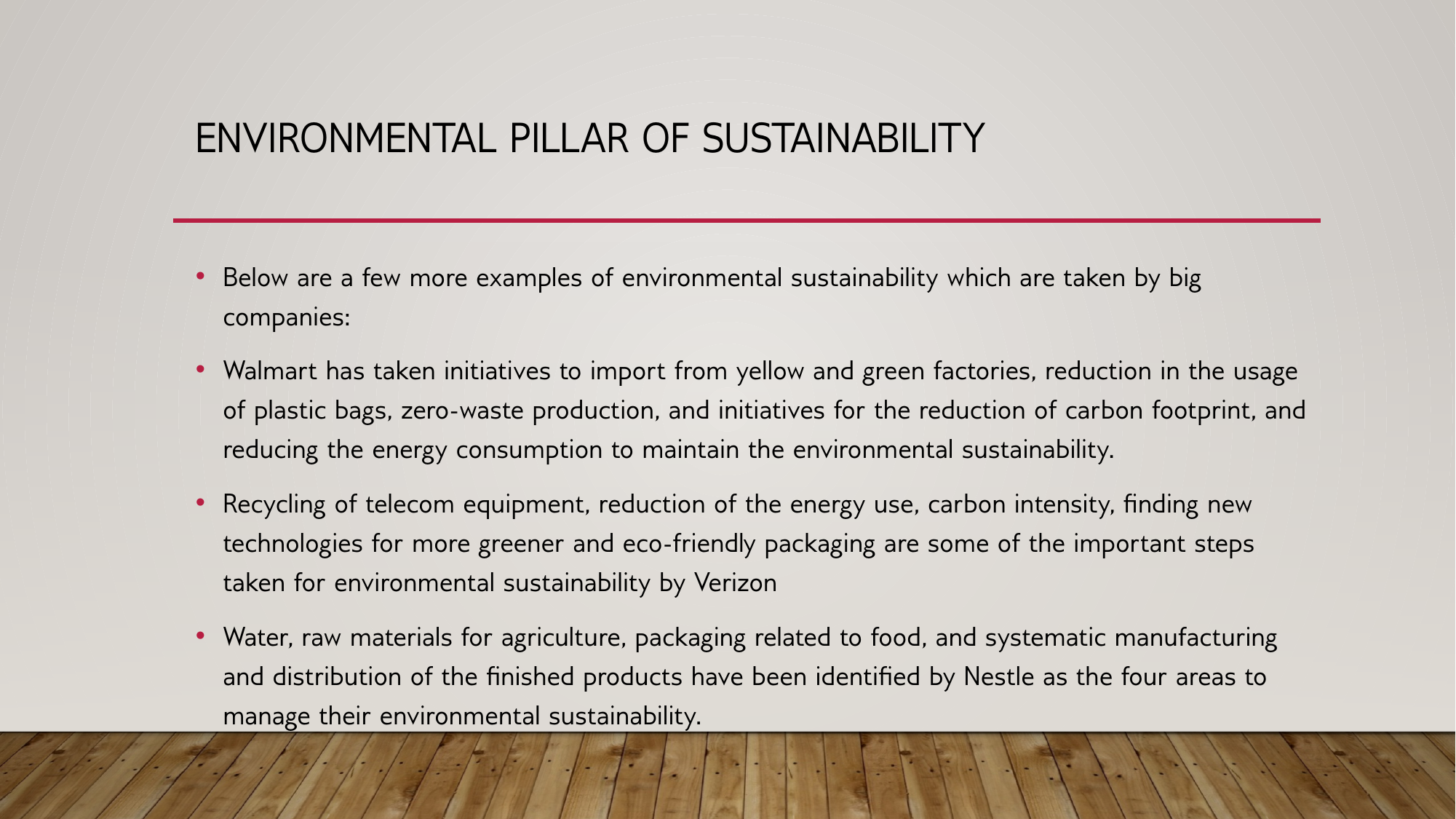

# Environmental pillar of Sustainability
Below are a few more examples of environmental sustainability which are taken by big companies:
Walmart has taken initiatives to import from yellow and green factories, reduction in the usage of plastic bags, zero-waste production, and initiatives for the reduction of carbon footprint, and reducing the energy consumption to maintain the environmental sustainability.
Recycling of telecom equipment, reduction of the energy use, carbon intensity, finding new technologies for more greener and eco-friendly packaging are some of the important steps taken for environmental sustainability by Verizon
Water, raw materials for agriculture, packaging related to food, and systematic manufacturing and distribution of the finished products have been identified by Nestle as the four areas to manage their environmental sustainability.